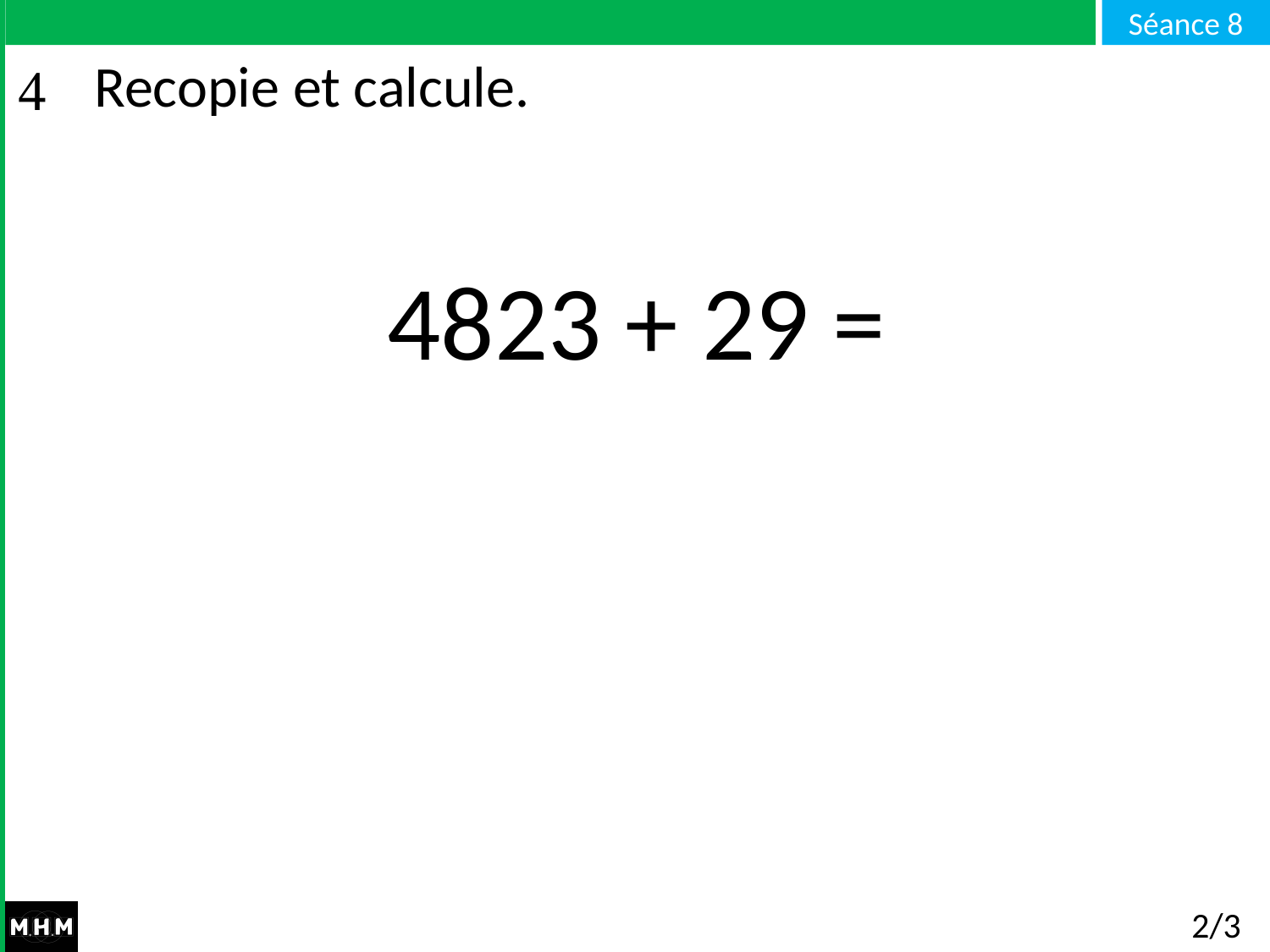

# Recopie et calcule.
4823 + 29 =
2/3